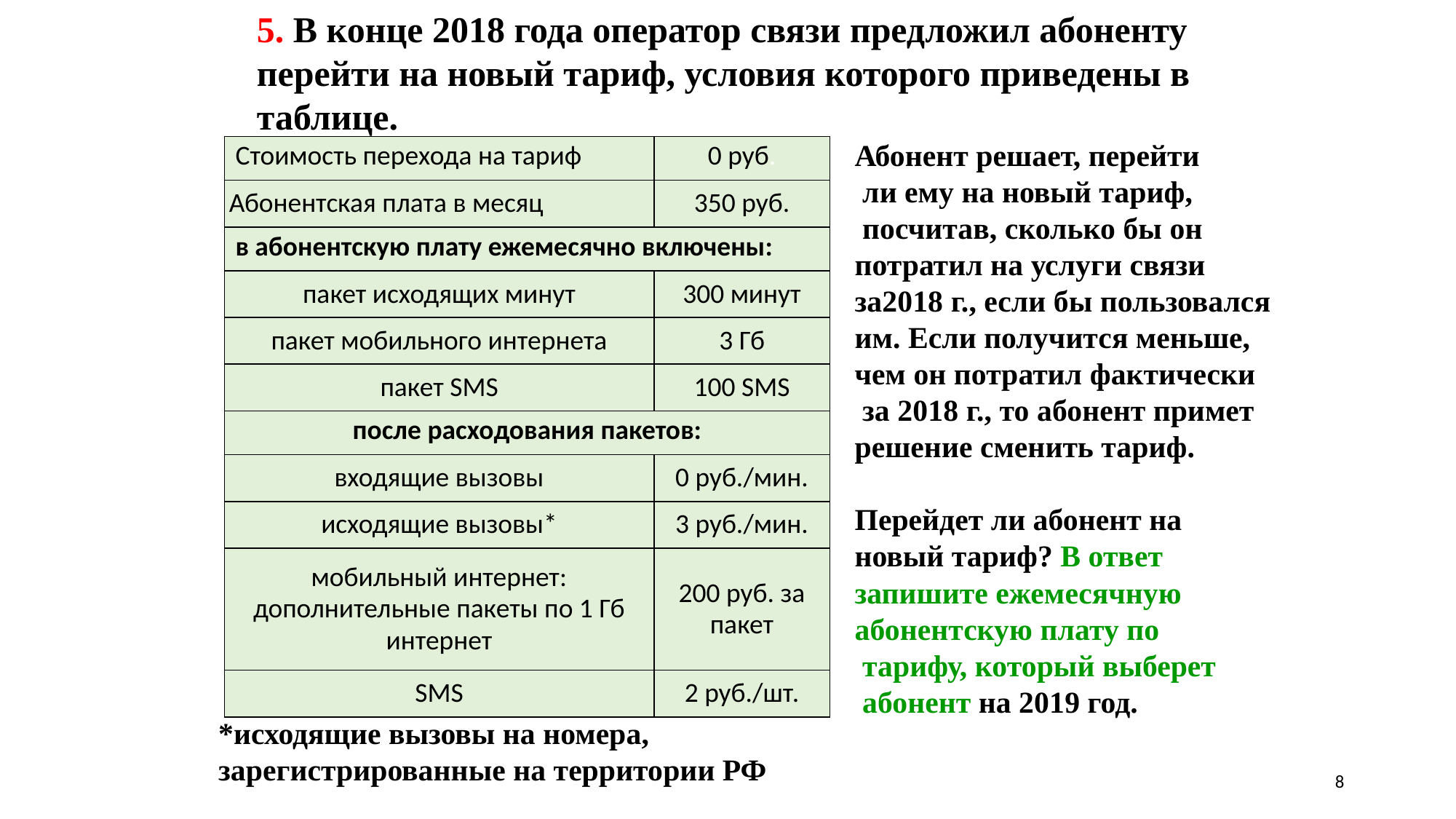

5. В конце 2018 года оператор связи предложил абоненту
перейти на новый тариф, условия которого приведены в таблице.
Абонент решает, перейти
 ли ему на новый тариф,
 посчитав, сколько бы он
потратил на услуги связи
за2018 г., если бы пользовался
им. Если получится меньше,
чем он потратил фактически
 за 2018 г., то абонент примет
решение сменить тариф.

Перейдет ли абонент на
новый тариф? В ответ
запишите ежемесячную
абонентскую плату по
 тарифу, который выберет
 абонент на 2019 год.
| Стоимость перехода на тариф | 0 руб. |
| --- | --- |
| Абонентская плата в месяц | 350 руб. |
| в абонентскую плату ежемесячно включены: |  |
| пакет исходящих минут | 300 минут |
| пакет мобильного интернета | 3 Гб |
| пакет SMS | 100 SMS |
| после расходования пакетов: |  |
| входящие вызовы | 0 руб./мин. |
| исходящие вызовы\* | 3 руб./мин. |
| мобильный интернет: дополнительные пакеты по 1 Гб интернет | 200 руб. за пакет |
| SMS | 2 руб./шт. |
*исходящие вызовы на номера, зарегистрированные на территории РФ
8